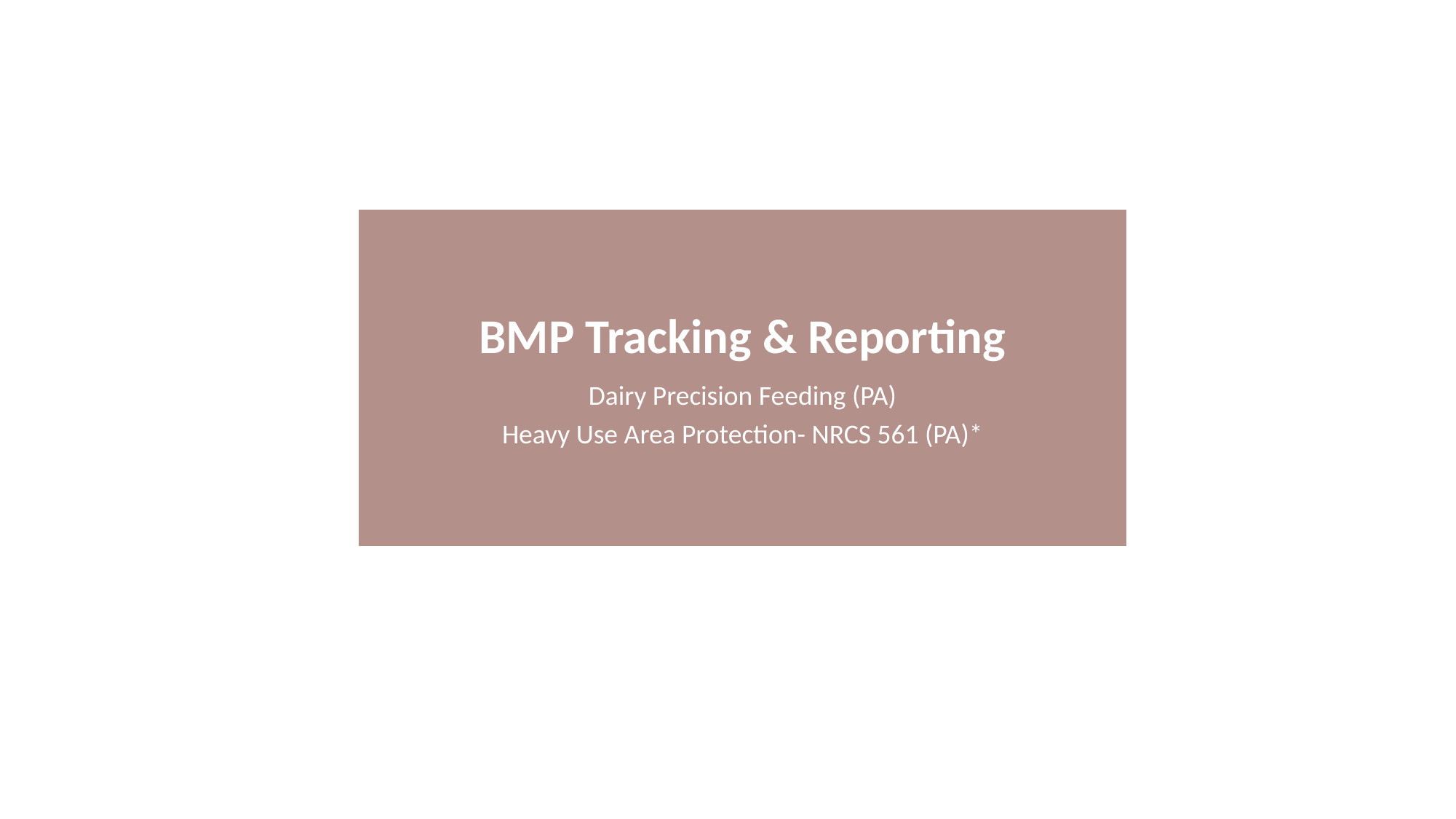

BMP Tracking & Reporting
Dairy Precision Feeding (PA)
Heavy Use Area Protection- NRCS 561 (PA)*